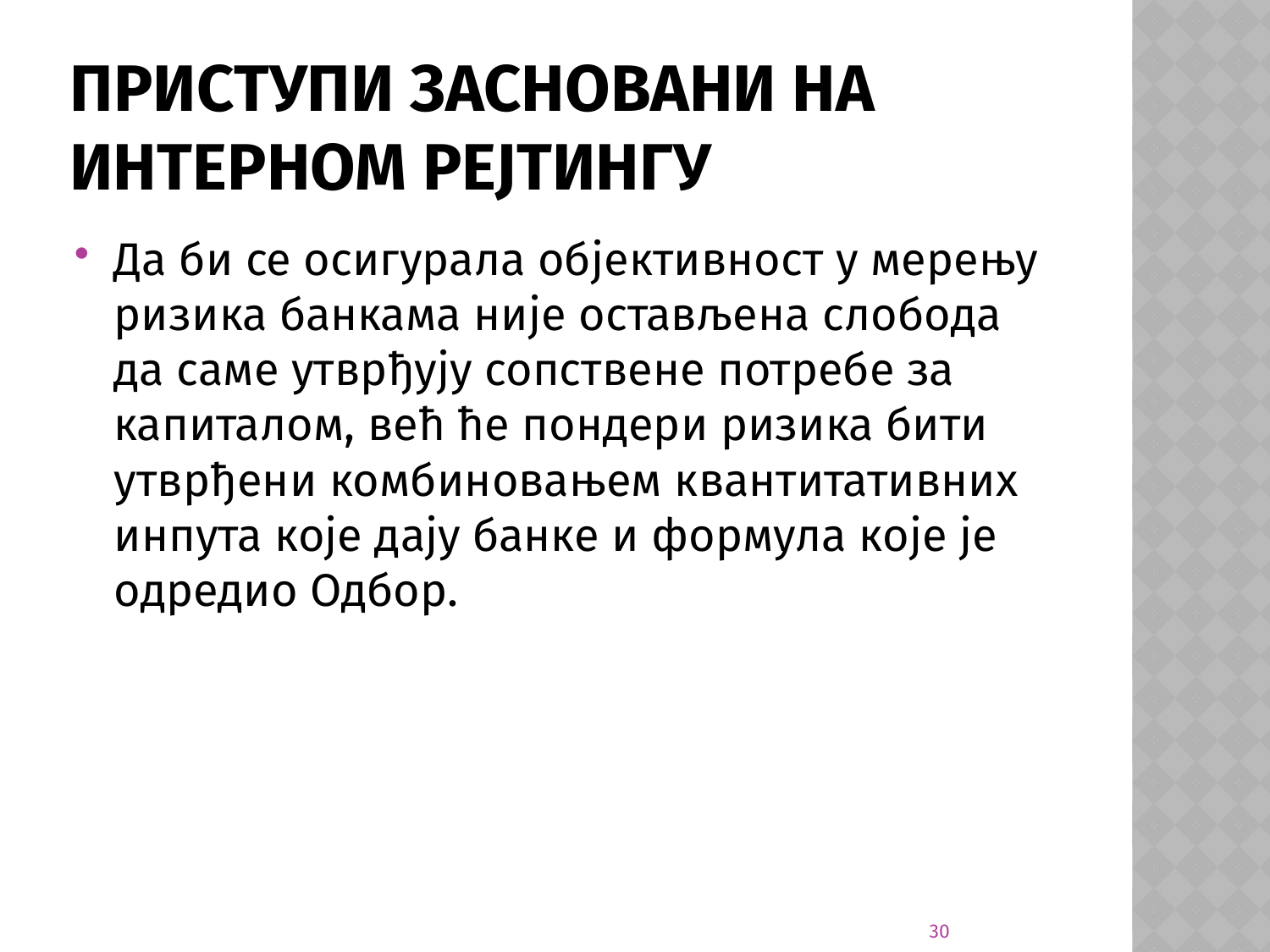

# Приступи засновани на интерном рејтингу
Да би се осигурала објективност у мерењу ризика банкама није остављена слобода да саме утврђују сопствене потребе за капиталом, већ ће пондери ризика бити утврђени комбиновањем квантитативних инпута које дају банке и формула које је одредио Одбор.

30